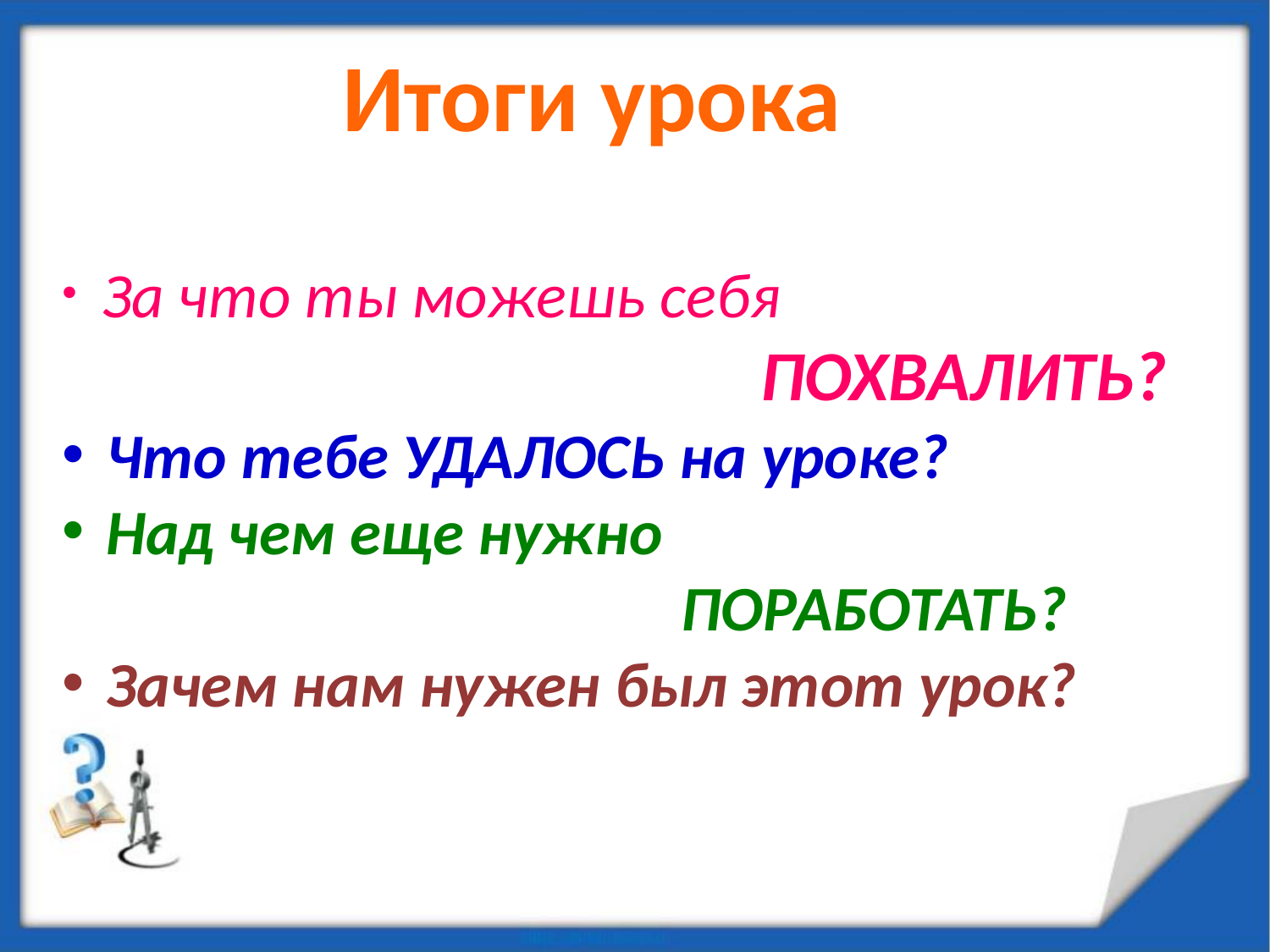

Итоги урока
 За что ты можешь себя
                                            ПОХВАЛИТЬ?
 Что тебе УДАЛОСЬ на уроке?
 Над чем еще нужно
                                           ПОРАБОТАТЬ?
 Зачем нам нужен был этот урок?